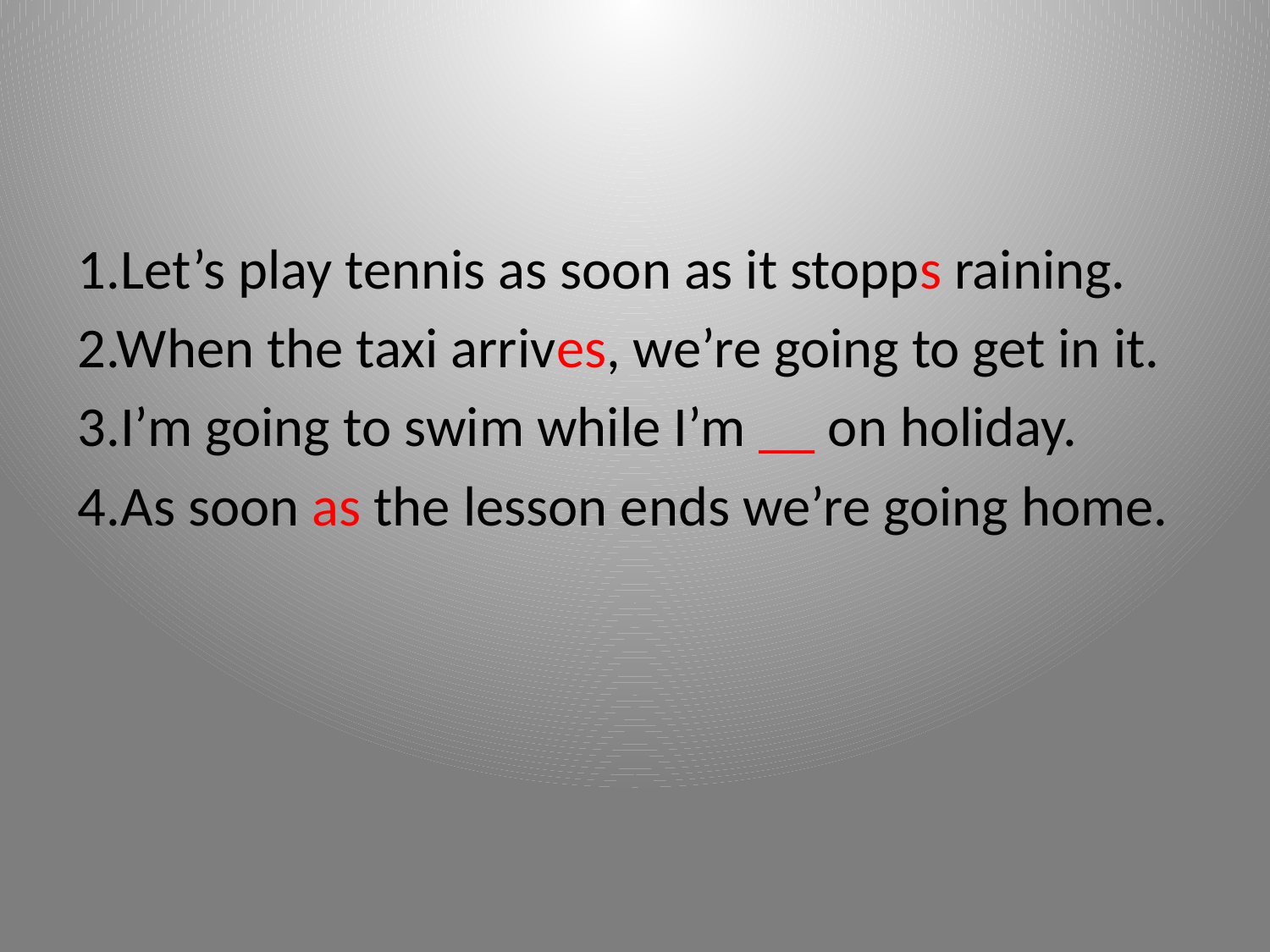

1.Let’s play tennis as soon as it stopps raining.
2.When the taxi arrives, we’re going to get in it.
3.I’m going to swim while I’m __ on holiday.
4.As soon as the lesson ends we’re going home.